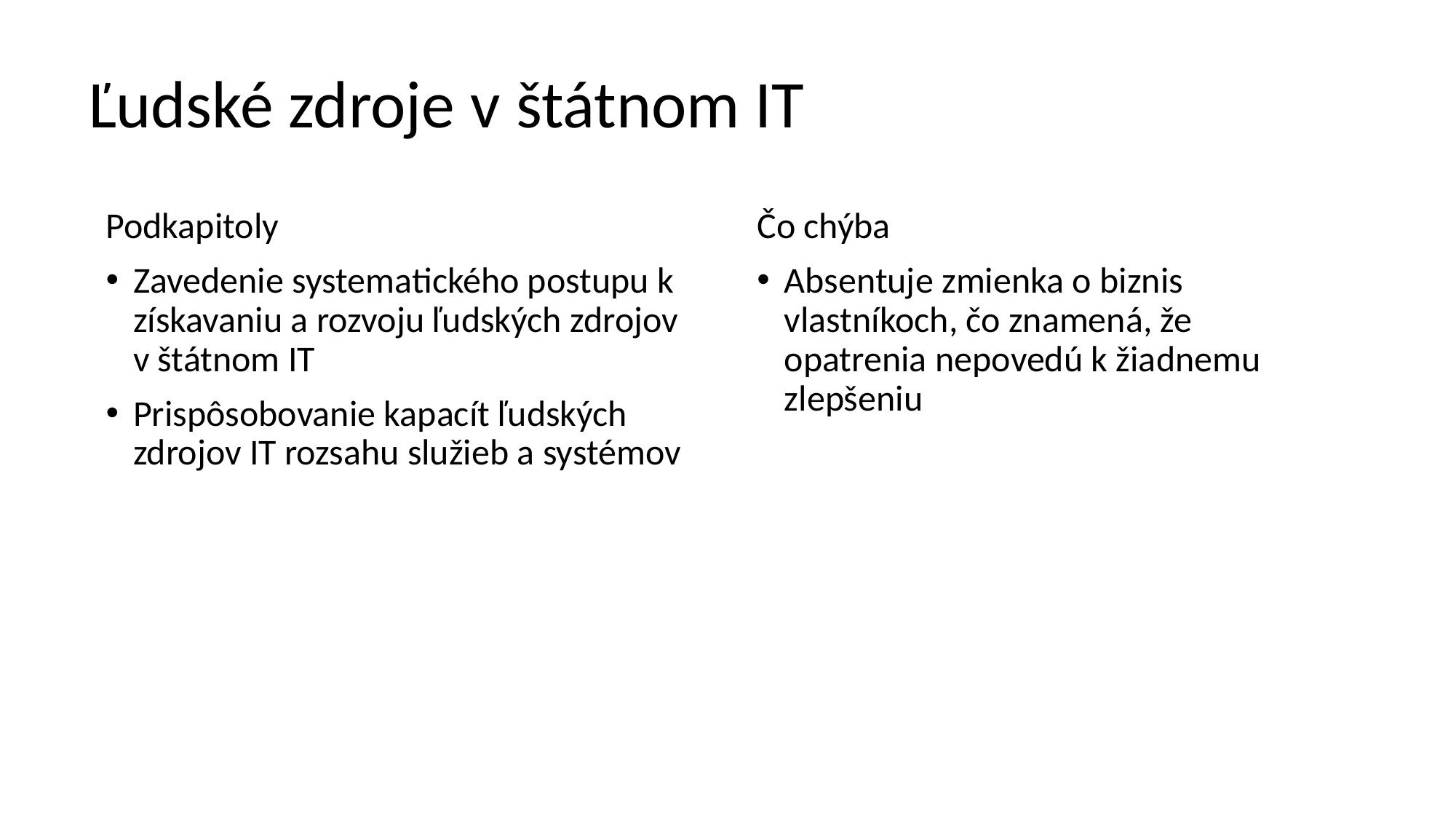

# Ľudské zdroje v štátnom IT
Podkapitoly
Zavedenie systematického postupu k získavaniu a rozvoju ľudských zdrojov v štátnom IT
Prispôsobovanie kapacít ľudských zdrojov IT rozsahu služieb a systémov
Čo chýba
Absentuje zmienka o biznis vlastníkoch, čo znamená, že opatrenia nepovedú k žiadnemu zlepšeniu